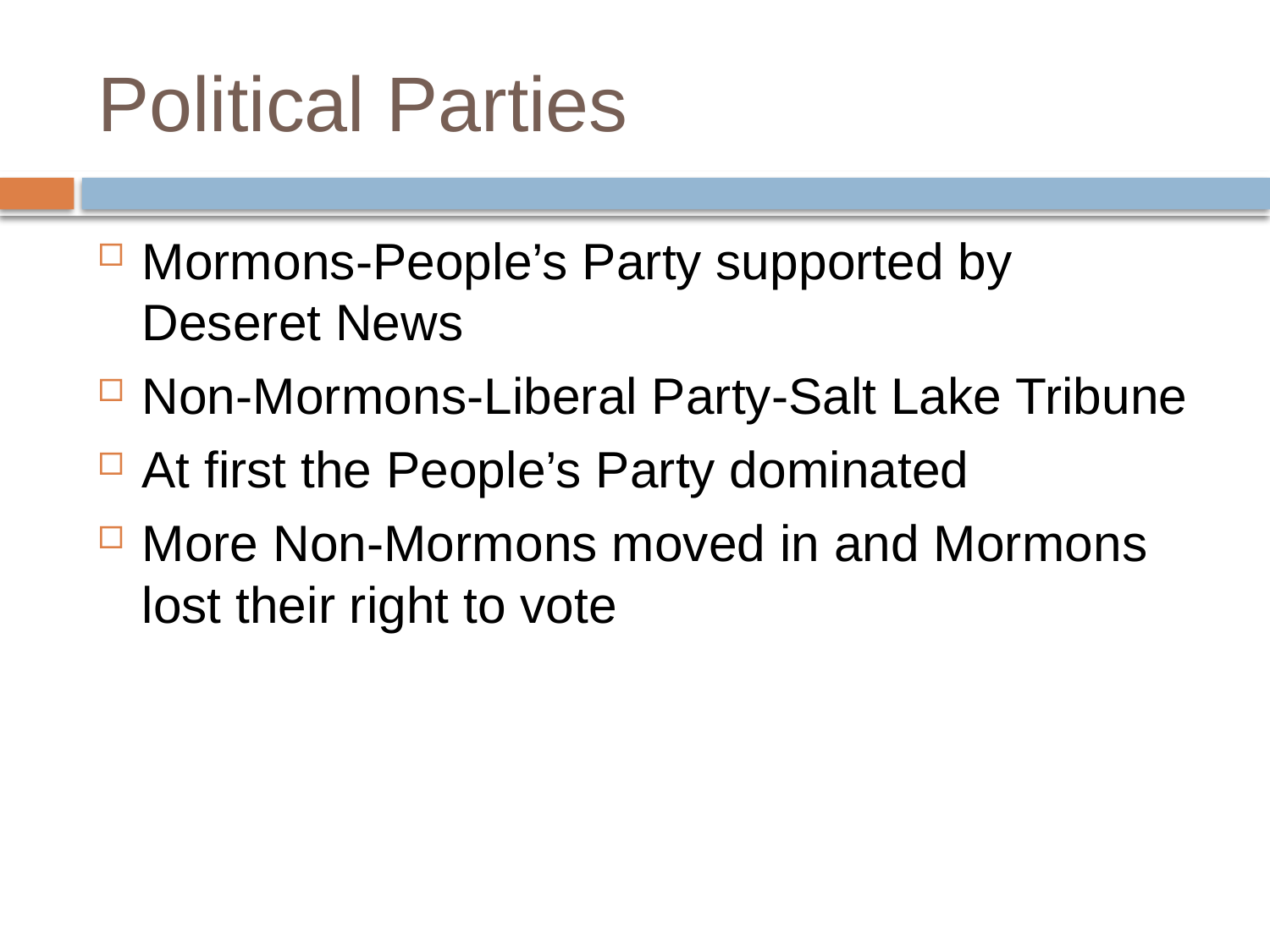

# Political Parties
Mormons-People’s Party supported by Deseret News
Non-Mormons-Liberal Party-Salt Lake Tribune
At first the People’s Party dominated
More Non-Mormons moved in and Mormons lost their right to vote